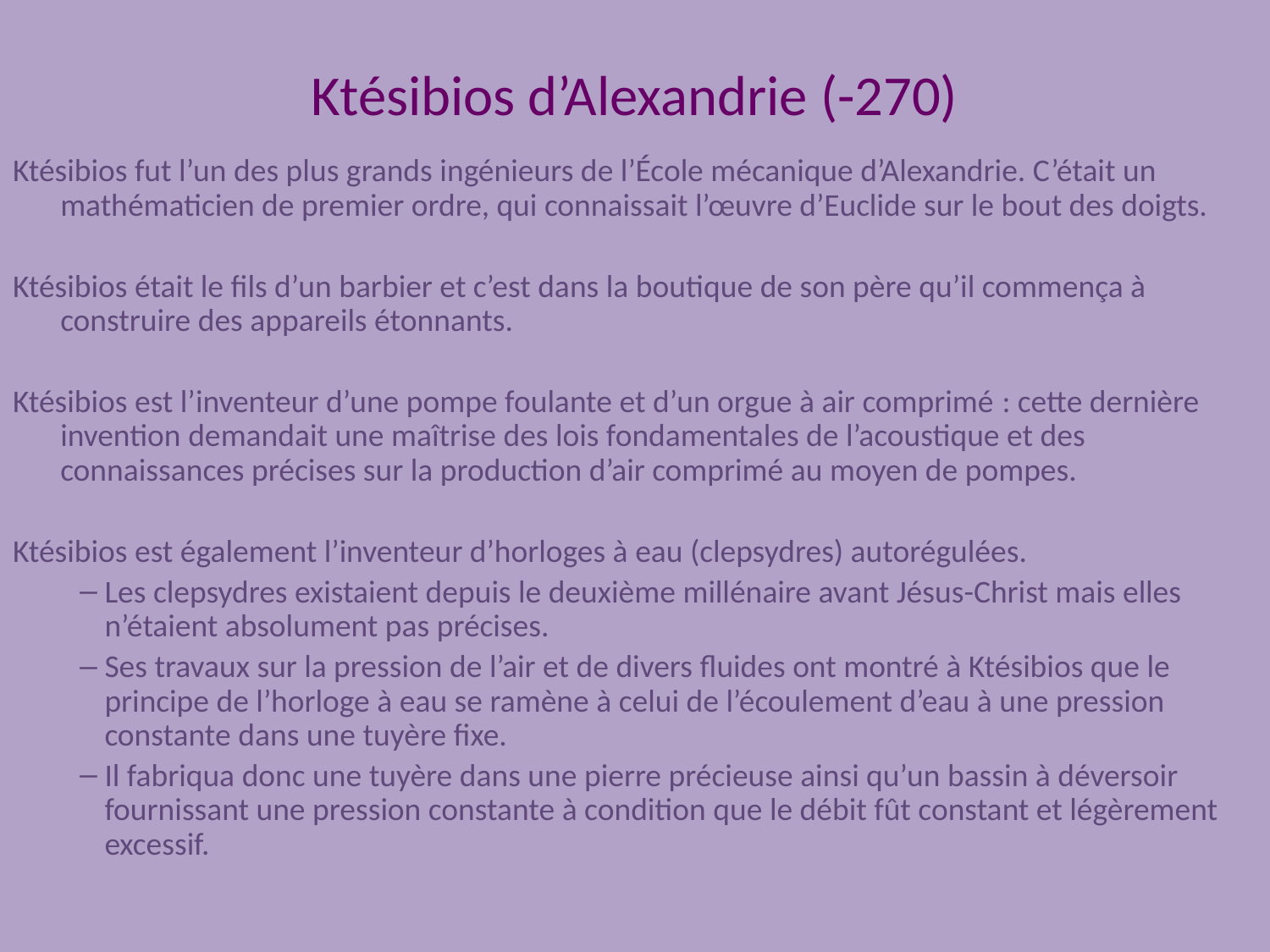

# Ktésibios d’Alexandrie (-270)
Ktésibios fut l’un des plus grands ingénieurs de l’École mécanique d’Alexandrie. C’était un mathématicien de premier ordre, qui connaissait l’œuvre d’Euclide sur le bout des doigts.

Ktésibios était le fils d’un barbier et c’est dans la boutique de son père qu’il commença à construire des appareils étonnants.

Ktésibios est l’inventeur d’une pompe foulante et d’un orgue à air comprimé : cette dernière invention demandait une maîtrise des lois fondamentales de l’acoustique et des connaissances précises sur la production d’air comprimé au moyen de pompes.

Ktésibios est également l’inventeur d’horloges à eau (clepsydres) autorégulées.
Les clepsydres existaient depuis le deuxième millénaire avant Jésus-Christ mais elles n’étaient absolument pas précises.
Ses travaux sur la pression de l’air et de divers fluides ont montré à Ktésibios que le principe de l’horloge à eau se ramène à celui de l’écoulement d’eau à une pression constante dans une tuyère fixe.
Il fabriqua donc une tuyère dans une pierre précieuse ainsi qu’un bassin à déversoir fournissant une pression constante à condition que le débit fût constant et légèrement excessif.